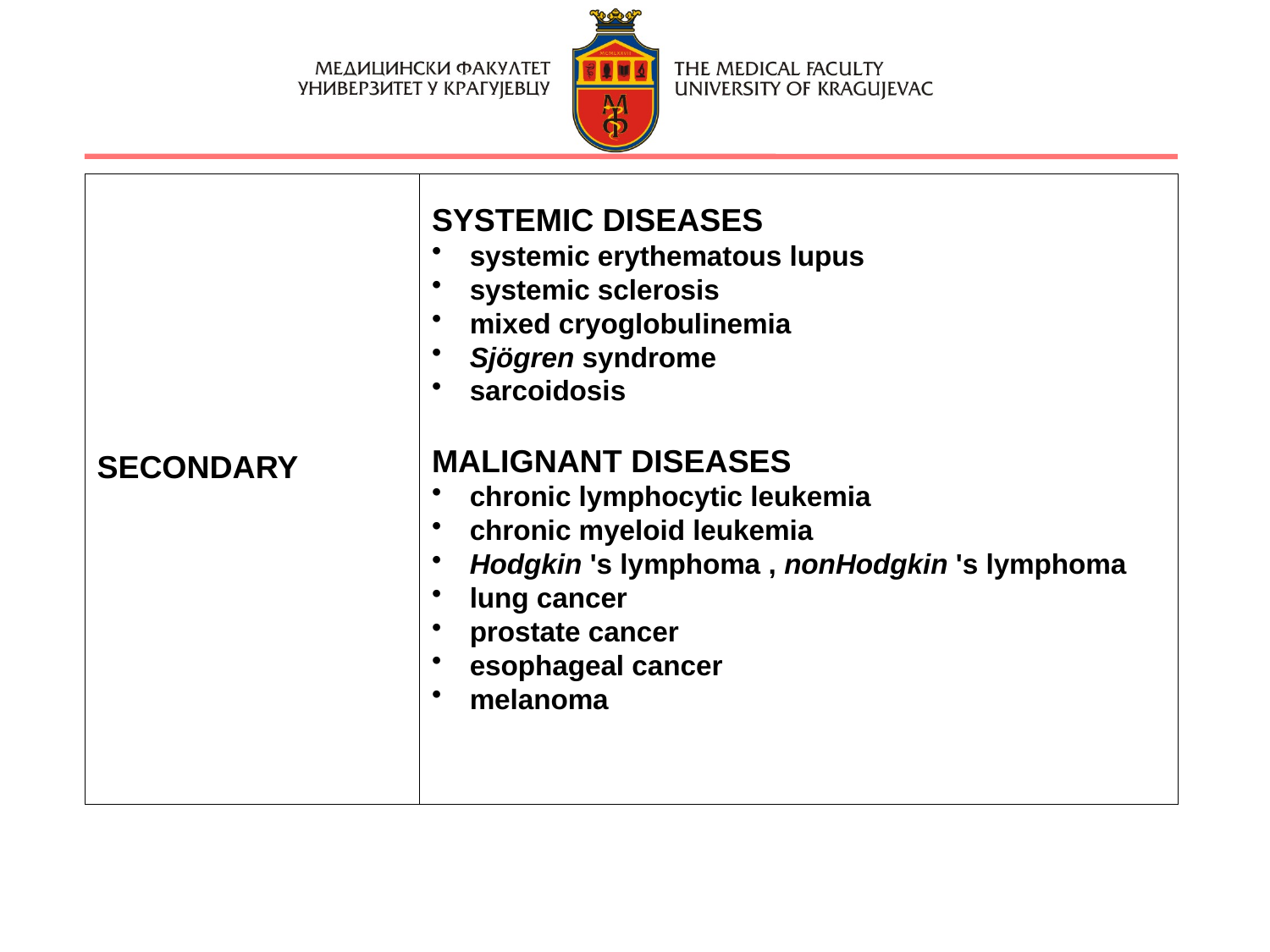

SECONDARY

SYSTEMIC DISEASES
 systemic erythematous lupus
 systemic sclerosis
 mixed cryoglobulinemia
 Sjögren syndrome
 sarcoidosis

MALIGNANT DISEASES
 chronic lymphocytic leukemia
 chronic myeloid leukemia
 Hodgkin 's lymphoma , nonHodgkin 's lymphoma
 lung cancer
 prostate cancer
 esophageal cancer
 melanoma